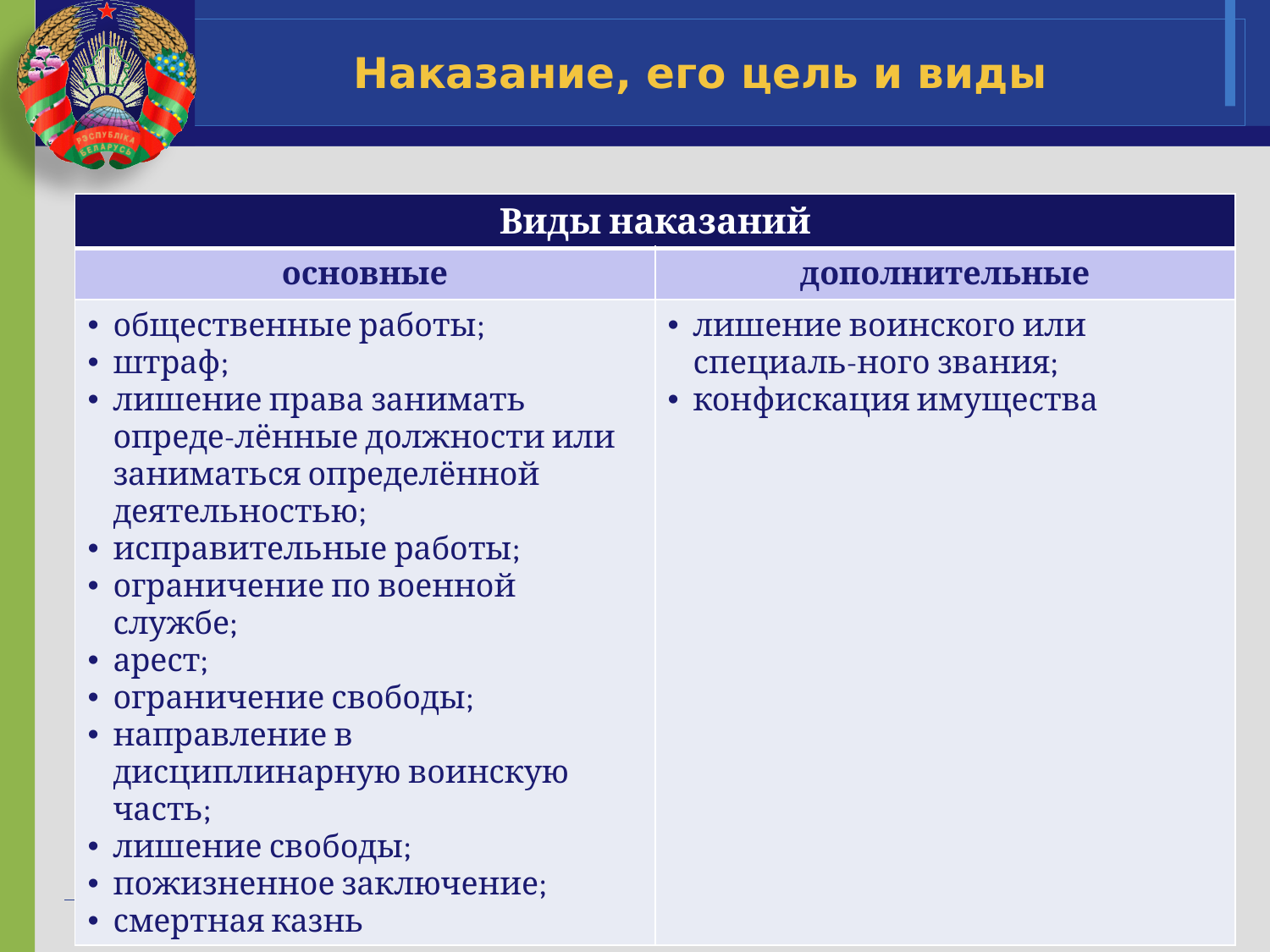

# Наказание, его цель и виды
| Виды наказаний |  |
| --- | --- |
| основные | дополнительные |
| общественные работы; штраф; лишение права занимать опреде-лённые должности или заниматься определённой деятельностью; исправительные работы; ограничение по военной службе; арест; ограничение свободы; направление в дисциплинарную воинскую часть; лишение свободы; пожизненное заключение; смертная казнь | лишение воинского или специаль-ного звания; конфискация имущества |